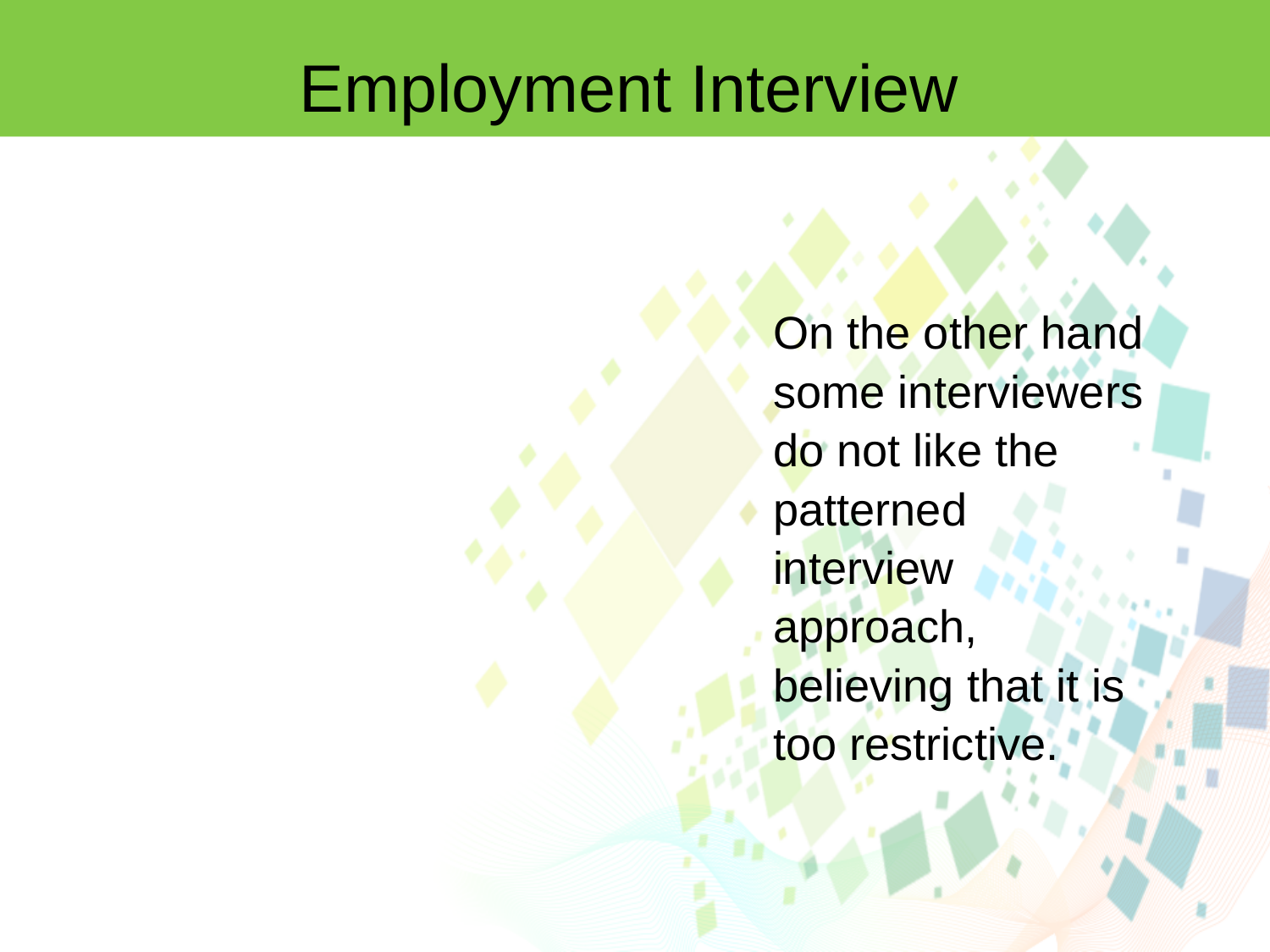

Employment Interview
On the other hand some interviewers do not like the patterned interview approach, believing that it is too restrictive.